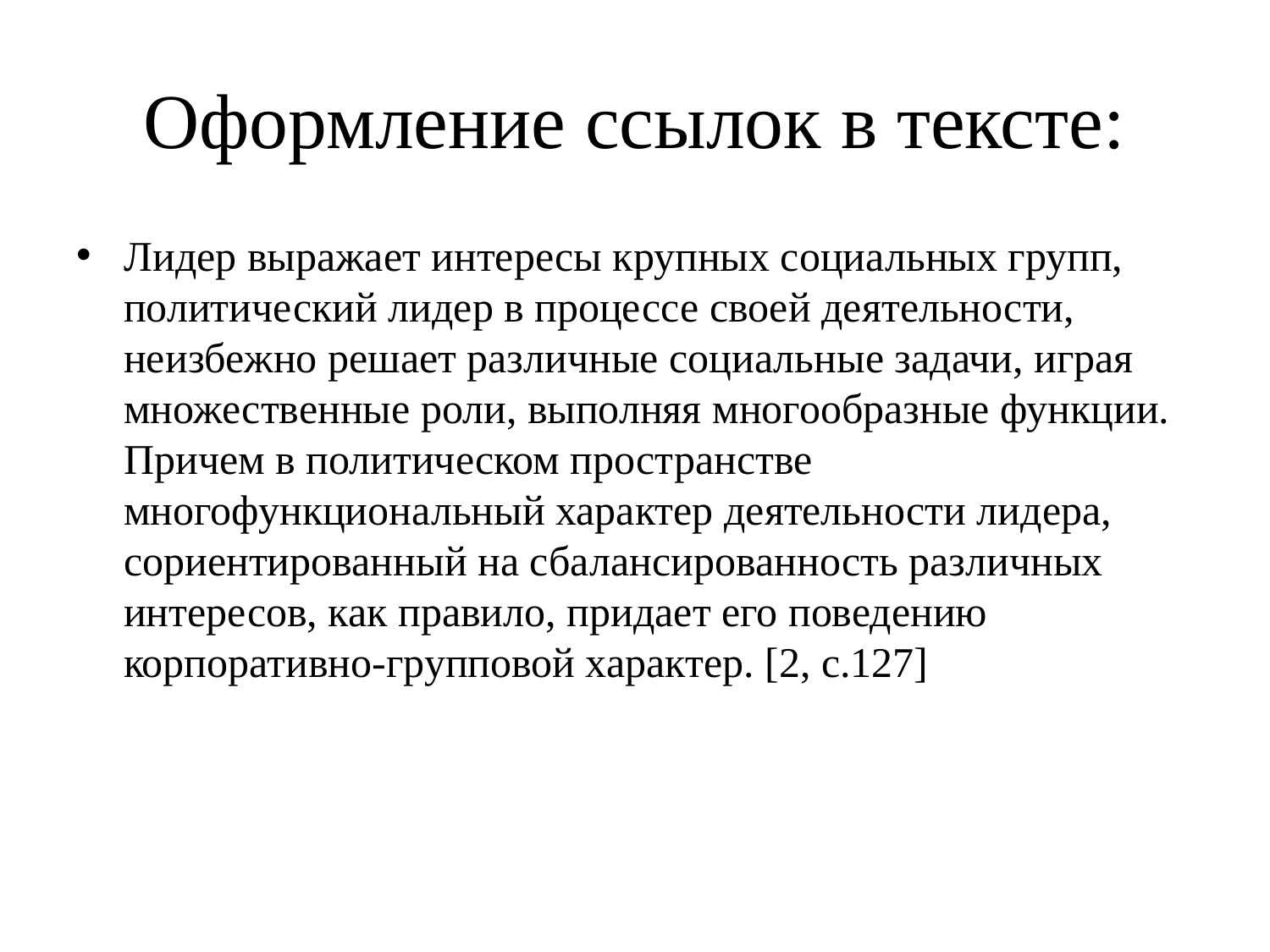

# Оформление ссылок в тексте:
Лидер выражает интересы крупных социальных групп, политический лидер в процессе своей деятельности, неизбежно решает различные социальные задачи, играя множественные роли, выполняя многообразные функции. Причем в политическом пространстве многофункциональный характер деятельности лидера, сориентированный на сбалансированность различных интересов, как правило, придает его поведению корпоративно-групповой характер. [2, c.127]